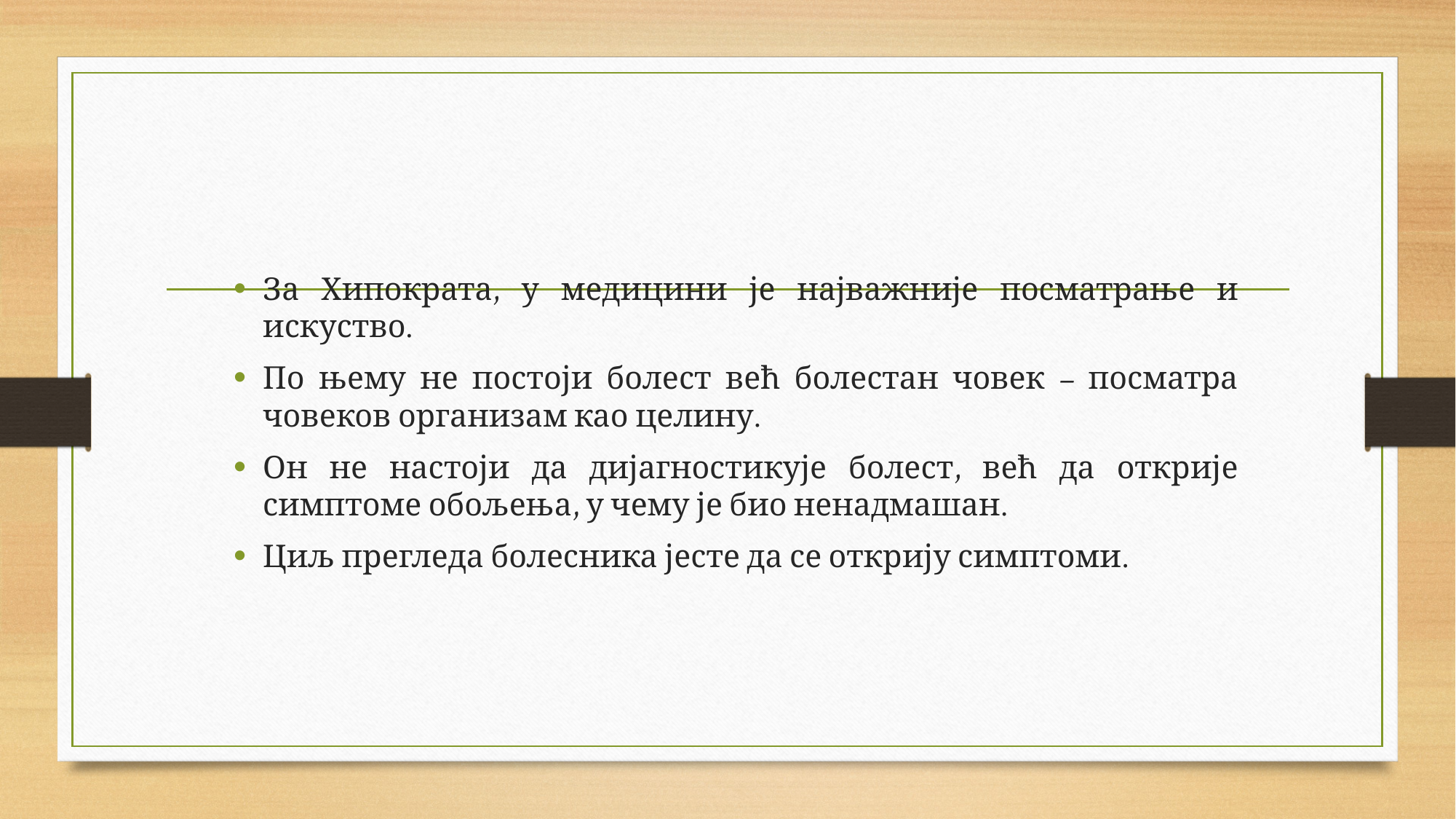

За Хипократа, у медицини је најважније посматрање и искуство.
По њему не постоји болест већ болестан човек – посматра човеков организам као целину.
Он не настоји да дијагностикује болест, већ да открије симптоме обољења, у чему је био ненадмашан.
Циљ прегледа болесника јесте да се открију симптоми.